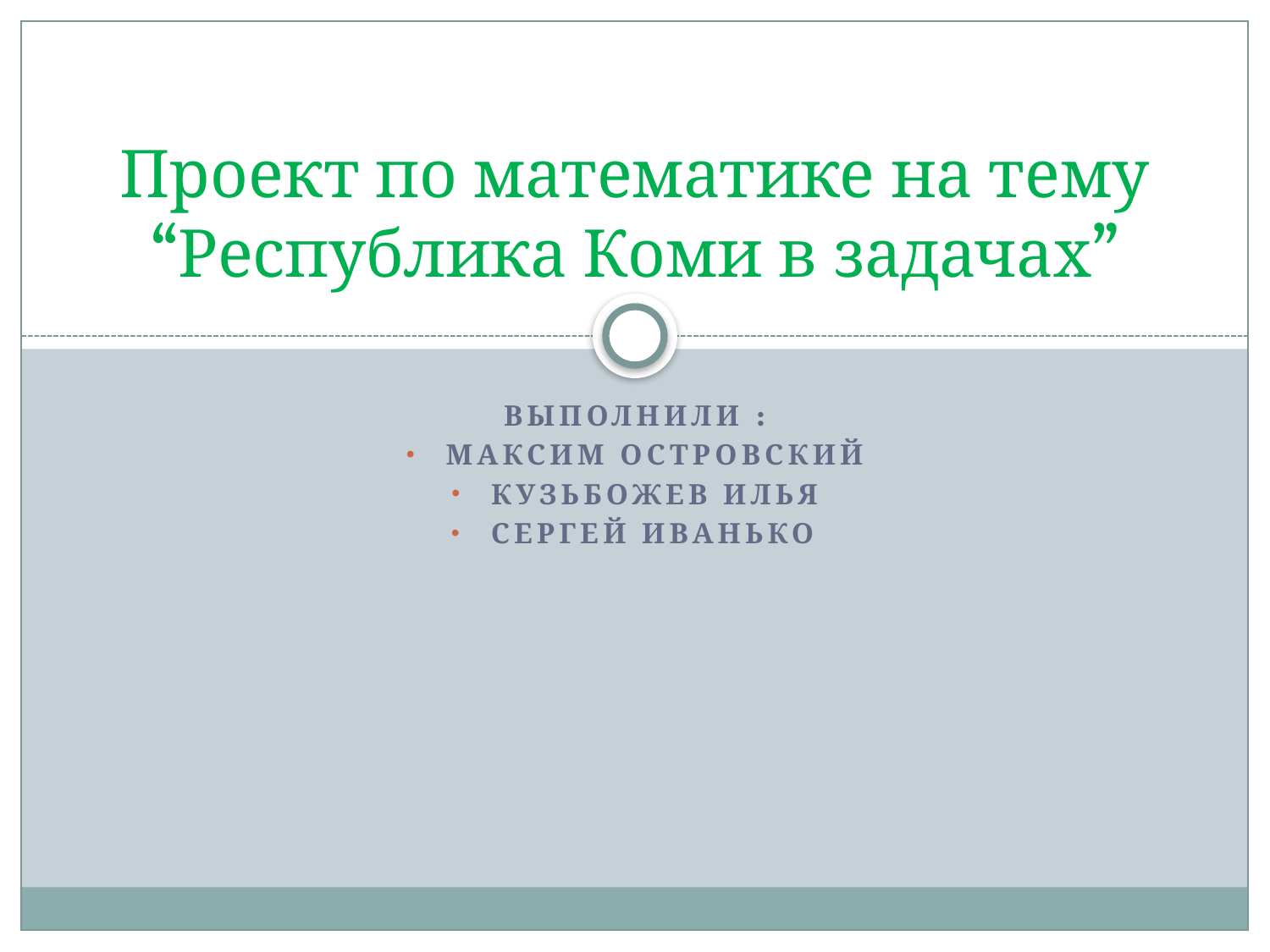

# Проект по математике на тему “Республика Коми в задачах”
Выполнили :
Максим островский
Кузьбожев Илья
Сергей иванько